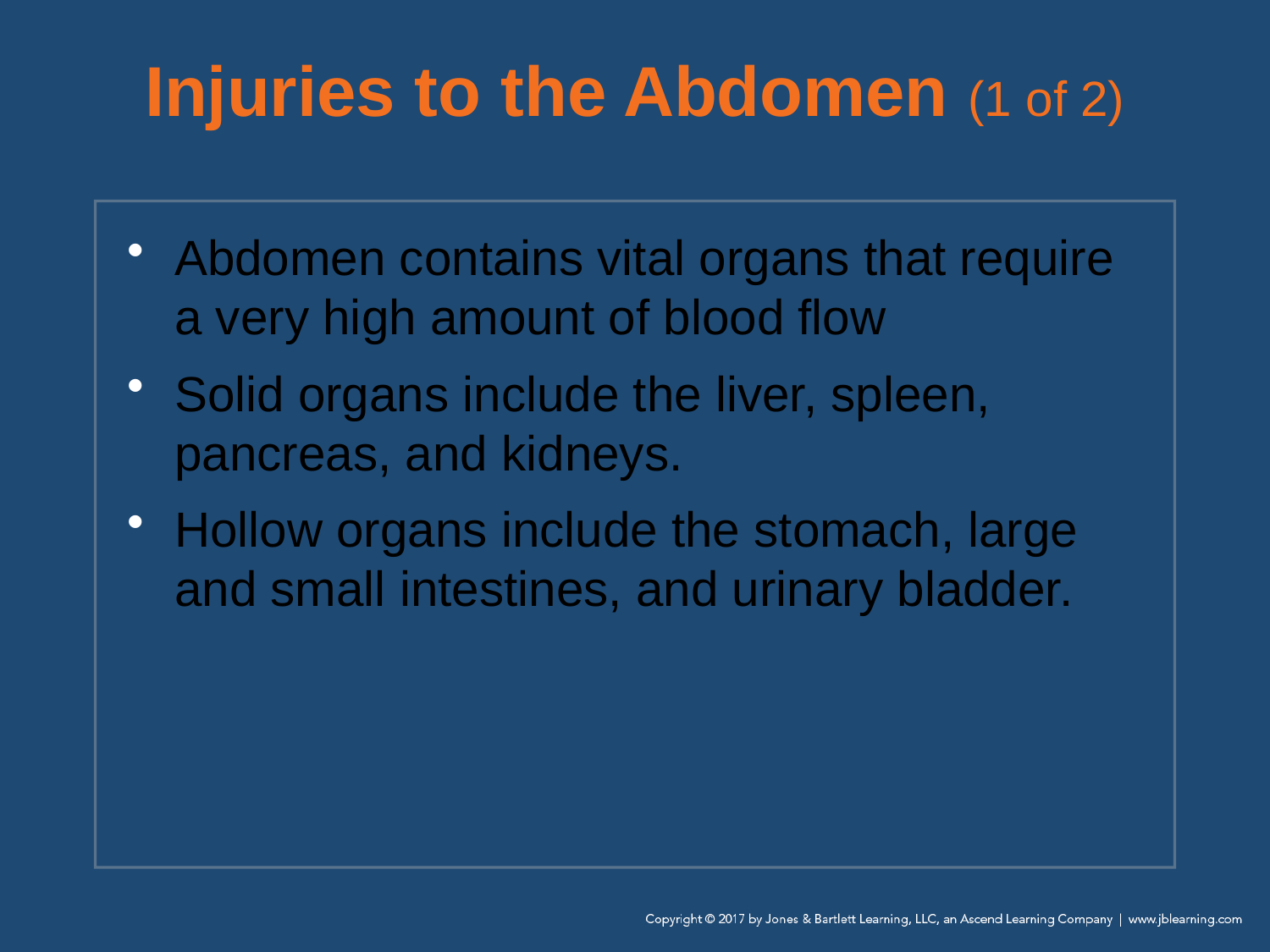

# Injuries to the Abdomen (1 of 2)
Abdomen contains vital organs that require a very high amount of blood flow
Solid organs include the liver, spleen, pancreas, and kidneys.
Hollow organs include the stomach, large and small intestines, and urinary bladder.